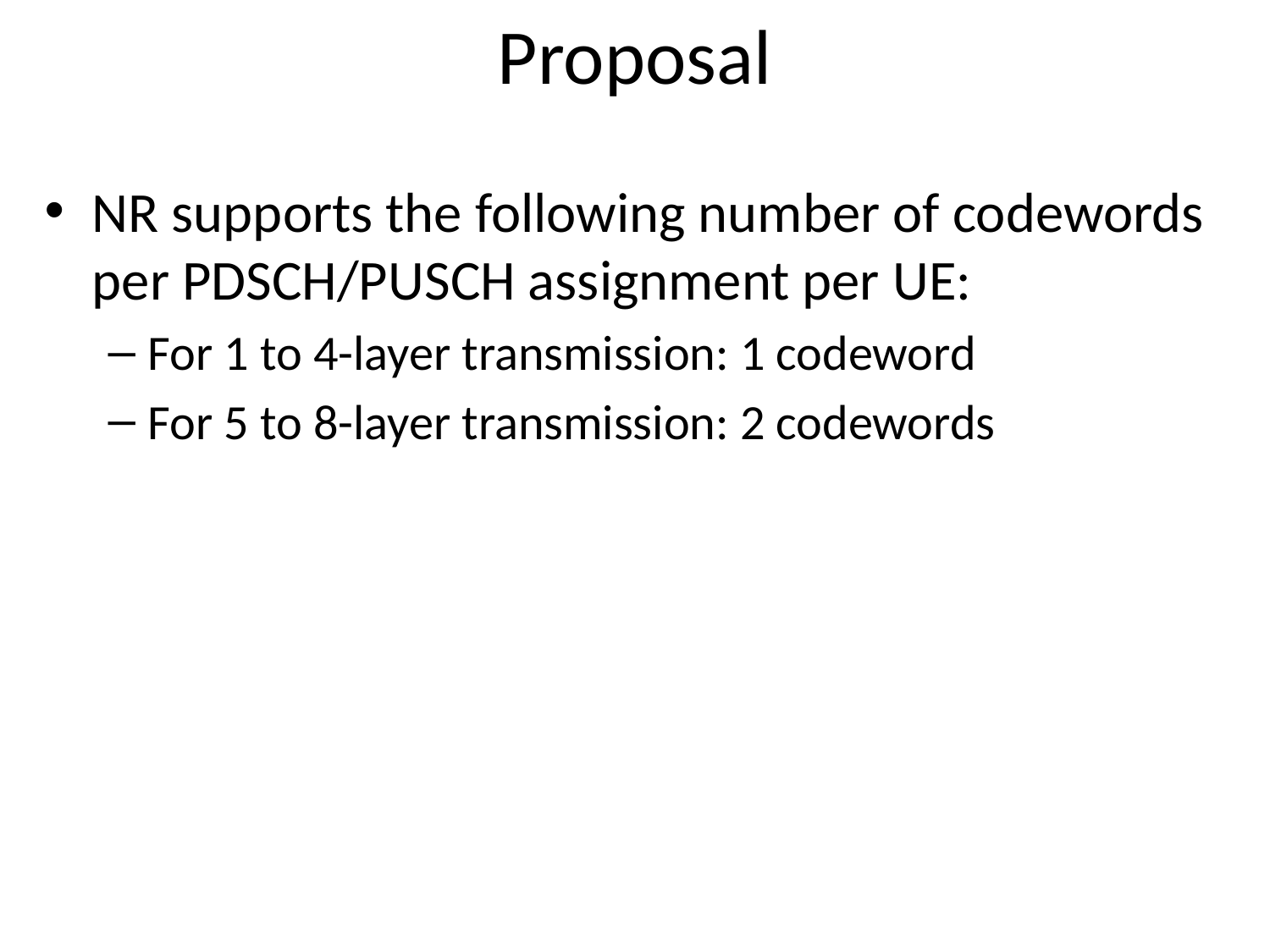

# Proposal
NR supports the following number of codewords per PDSCH/PUSCH assignment per UE:
For 1 to 4-layer transmission: 1 codeword
For 5 to 8-layer transmission: 2 codewords